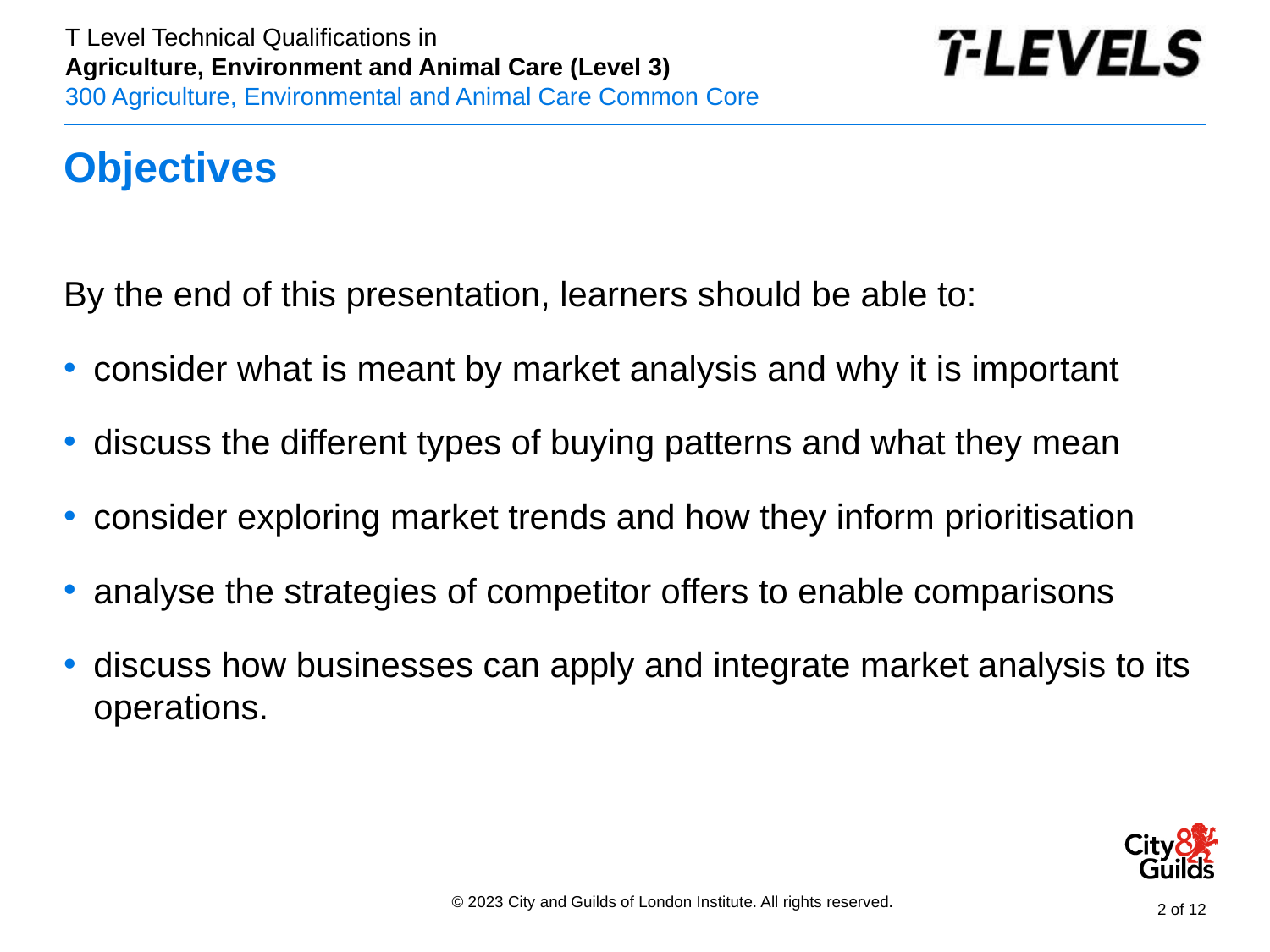

# Objectives

By the end of this presentation, learners should be able to:
consider what is meant by market analysis and why it is important
discuss the different types of buying patterns and what they mean
consider exploring market trends and how they inform prioritisation
analyse the strategies of competitor offers to enable comparisons
discuss how businesses can apply and integrate market analysis to its operations.